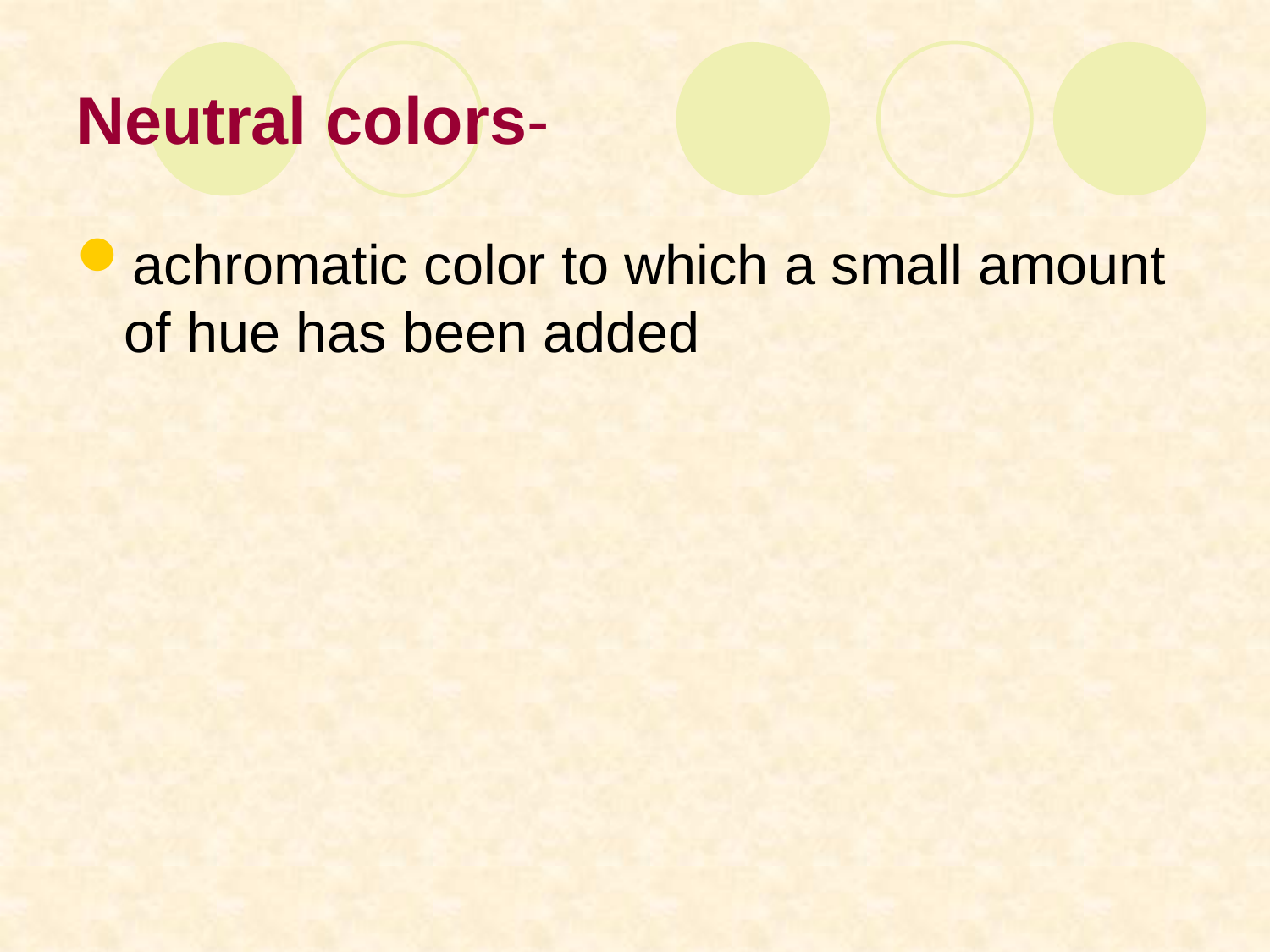

# Neutral colors-
achromatic color to which a small amount of hue has been added